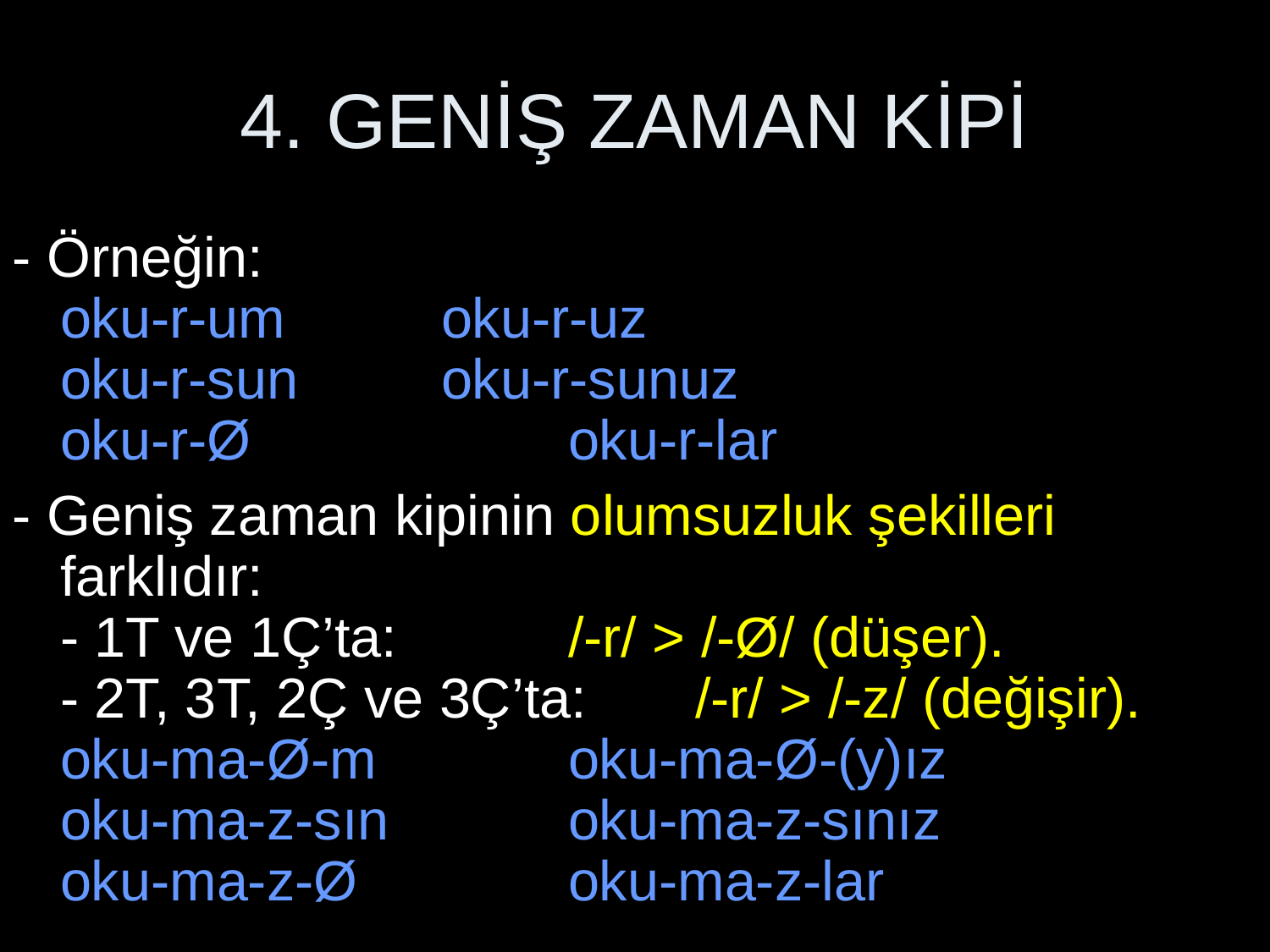

# 4. GENİŞ ZAMAN KİPİ
- Örneğin:
oku-r-um		oku-r-uz
oku-r-sun		oku-r-sunuz
oku-r-Ø			oku-r-lar
- Geniş zaman kipinin olumsuzluk şekilleri farklıdır:
- 1T ve 1Ç’ta: 		/-r/ > /-Ø/ (düşer).
- 2T, 3T, 2Ç ve 3Ç’ta:	/-r/ > /-z/ (değişir).
oku-ma-Ø-m		oku-ma-Ø-(y)ız
oku-ma-z-sın		oku-ma-z-sınız
oku-ma-z-Ø		oku-ma-z-lar